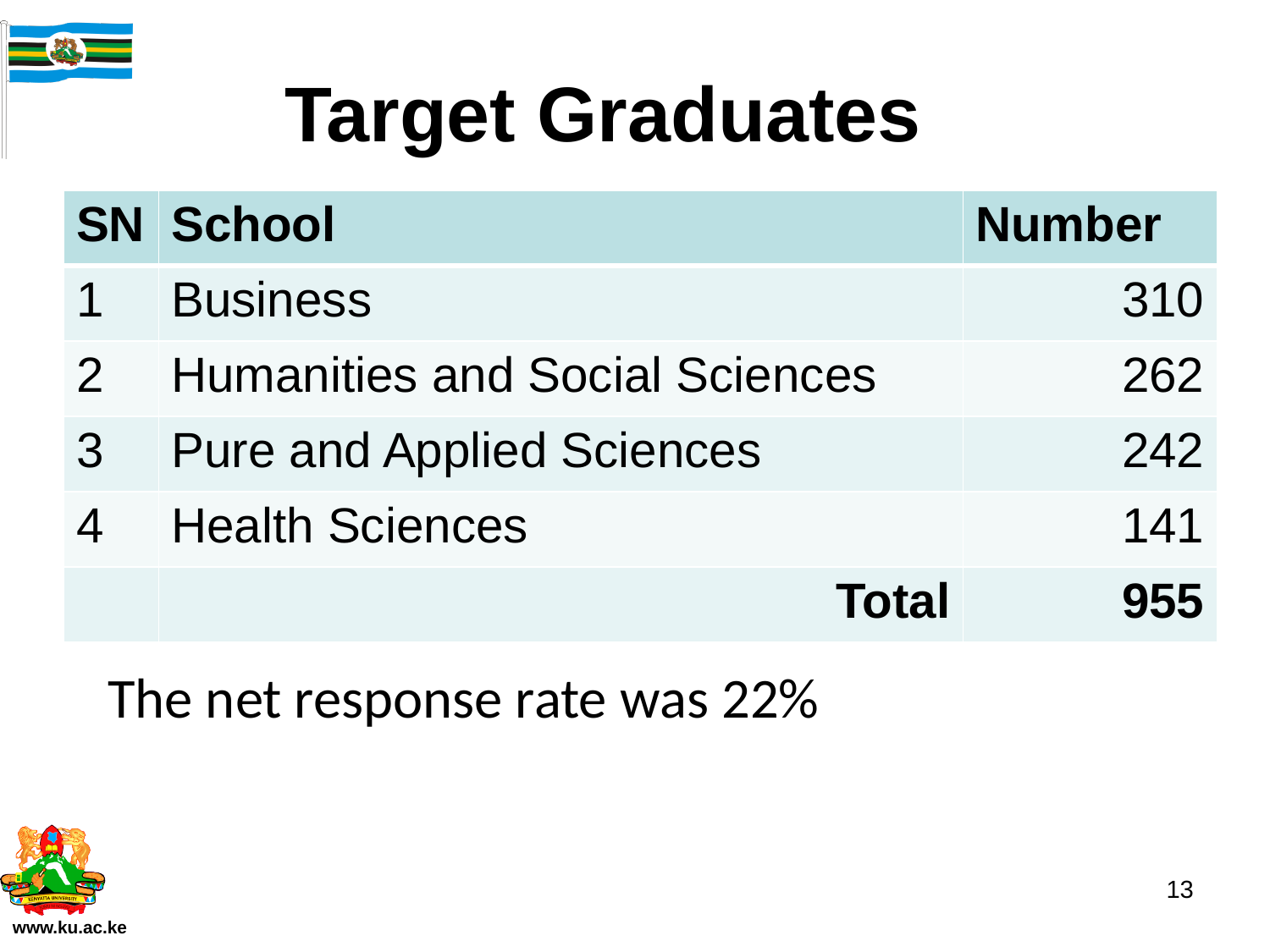

# Target Graduates
| SN | School | Number |
| --- | --- | --- |
| 1 | Business | 310 |
| 2 | Humanities and Social Sciences | 262 |
| 3 | Pure and Applied Sciences | 242 |
| 4 | Health Sciences | 141 |
|  | Total | 955 |
The net response rate was 22%
13